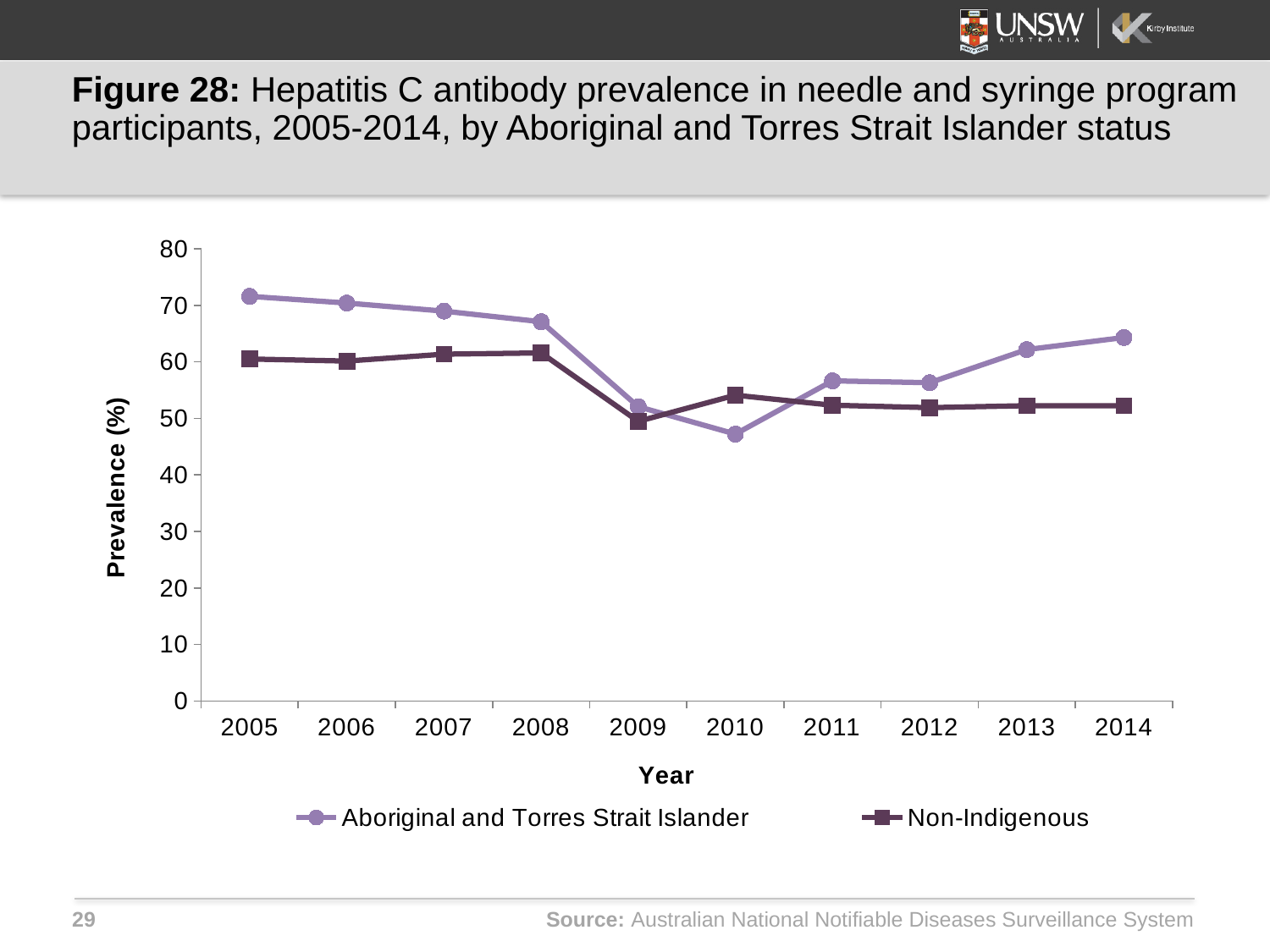

# Figure 28: Hepatitis C antibody prevalence in needle and syringe program participants, 2005-2014, by Aboriginal and Torres Strait Islander status

### Chart

| Category | Aboriginal and Torres Strait Islander  | Non-Indigenous  |
|---|---|---|
| 2005 | 71.6 | 60.51 |
| 2006 | 70.41 | 60.15 |
| 2007 | 68.98 | 61.37 |
| 2008 | 67.11 | 61.59 |
| 2009 | 52.08 | 49.49 |
| 2010 | 47.23 | 54.11 |
| 2011 | 56.65 | 52.33 |
| 2012 | 56.32 | 51.91 |
| 2013 | 62.18 | 52.25 |
| 2014 | 64.31 | 52.25 |
Source: Australian National Notifiable Diseases Surveillance System
29